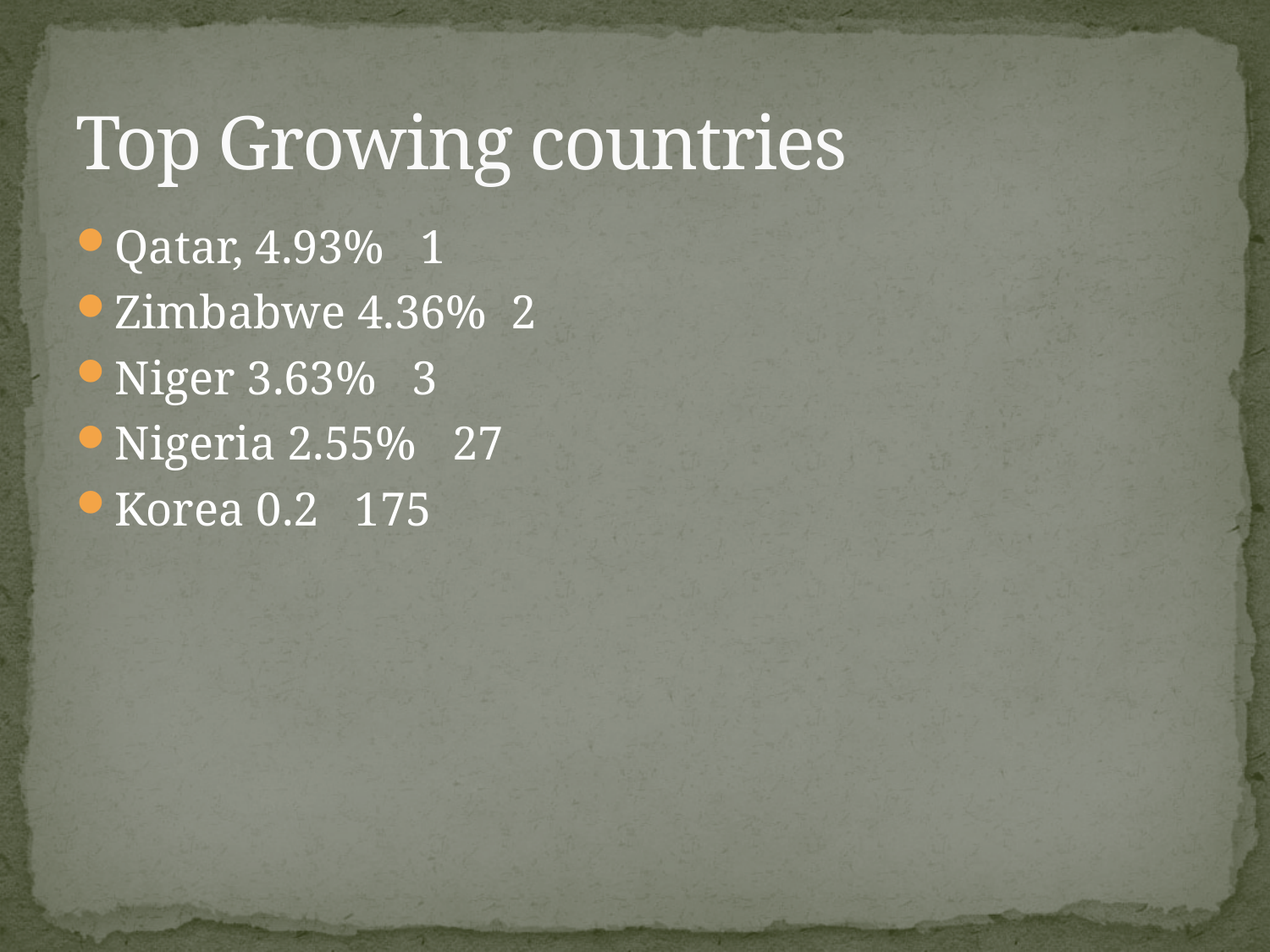

# Top Growing countries
Qatar, 4.93%   1
Zimbabwe 4.36%  2
Niger 3.63%   3
Nigeria 2.55%   27
Korea 0.2   175